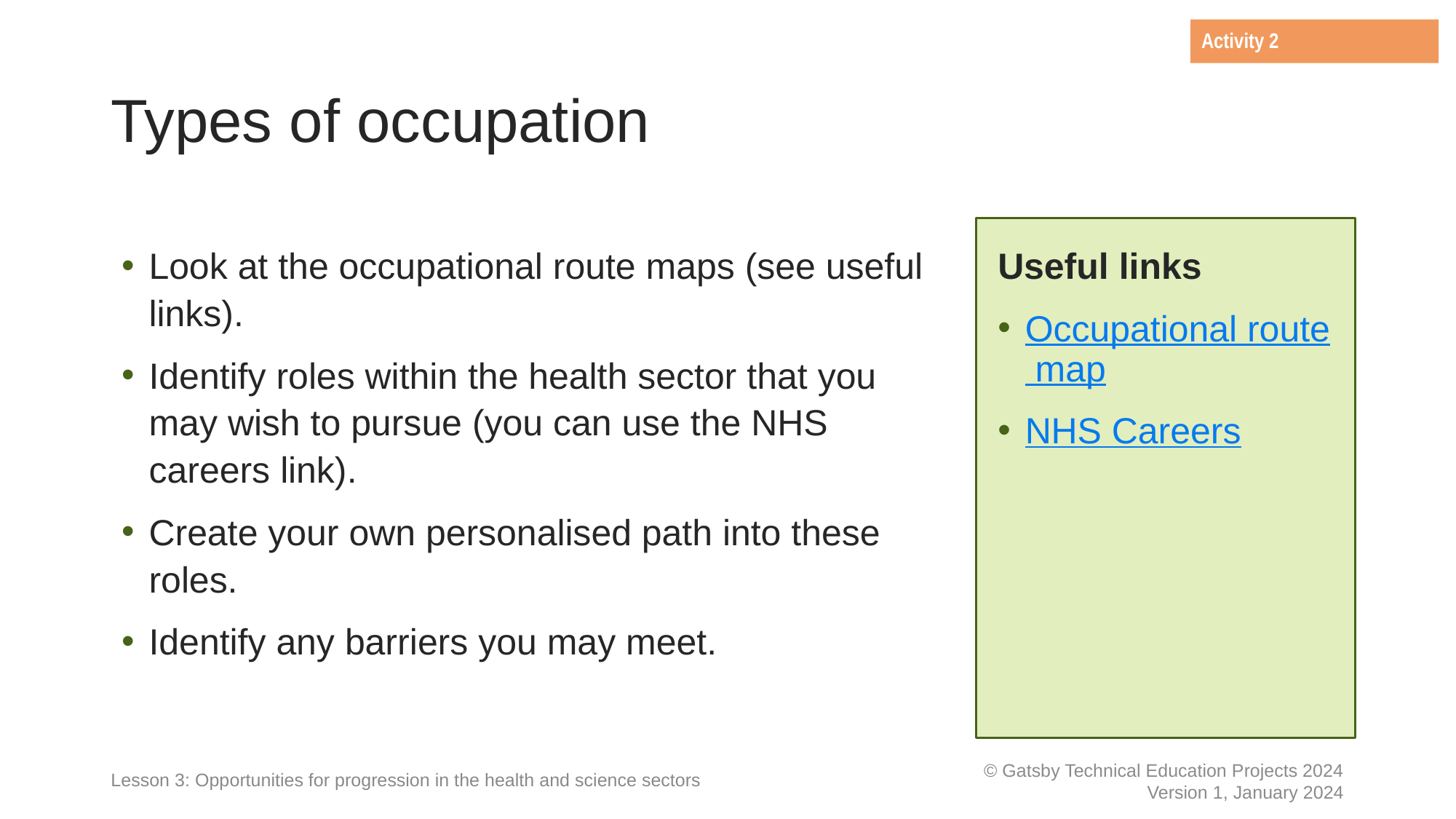

Activity 2
# Types of occupation
Look at the occupational route maps (see useful links).
Identify roles within the health sector that you may wish to pursue (you can use the NHS careers link).
Create your own personalised path into these roles.
Identify any barriers you may meet.
Useful links
Occupational route map
NHS Careers
Lesson 3: Opportunities for progression in the health and science sectors